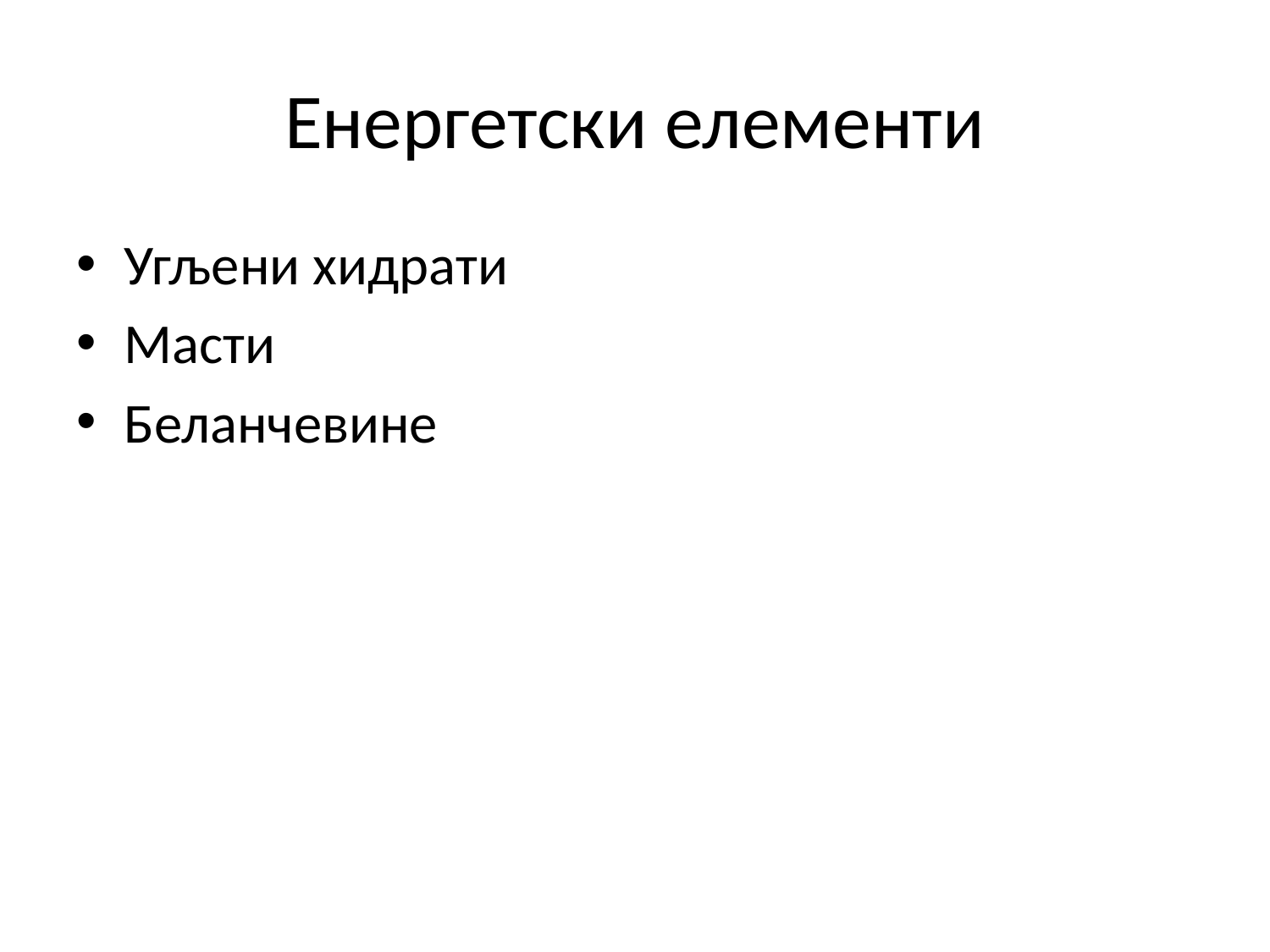

# Енергетски елементи
Угљени хидрати
Масти
Беланчевине